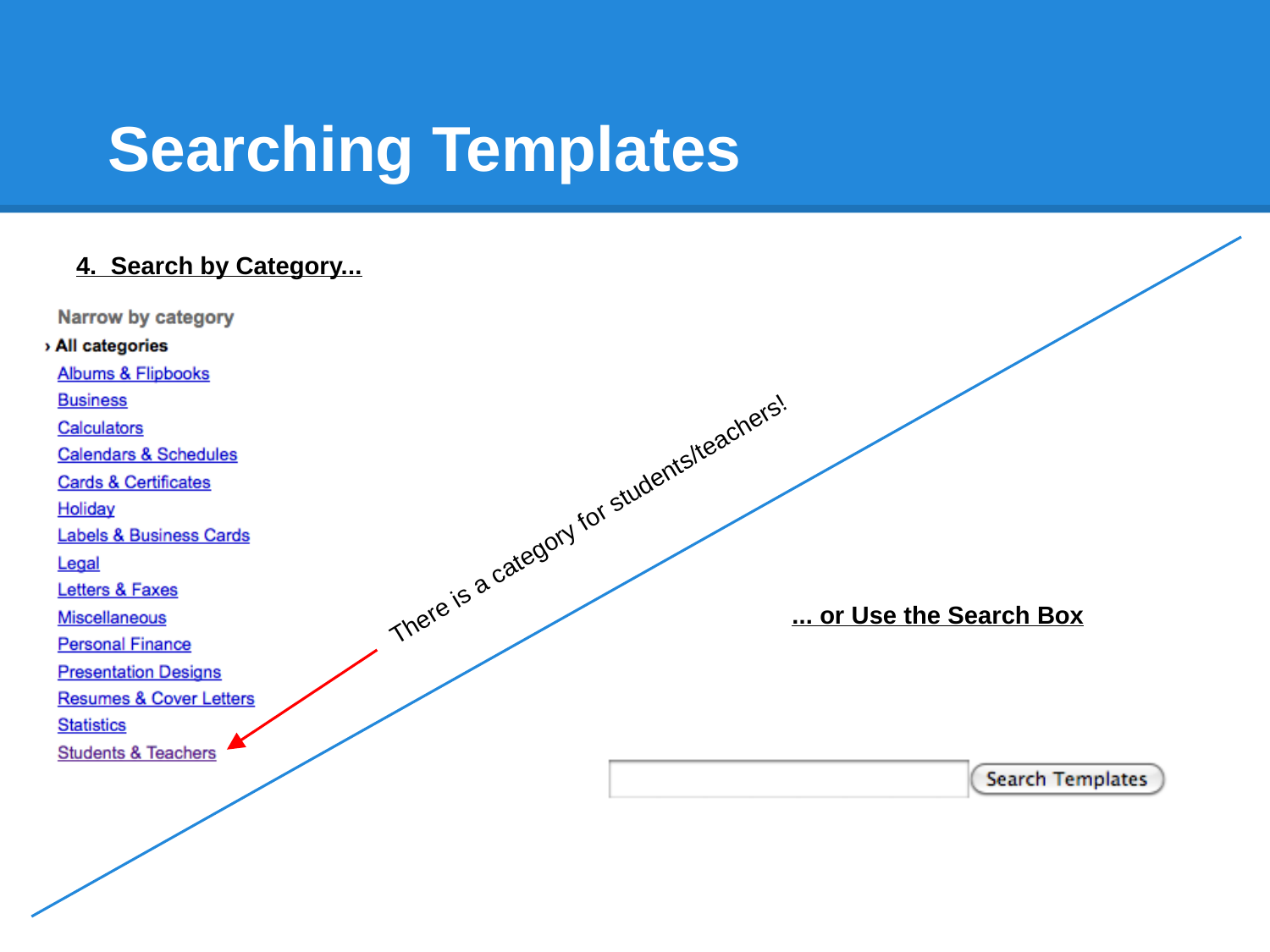

# Searching Templates
4.  Search by Category...

There is a category for students/teachers!
... or Use the Search Box